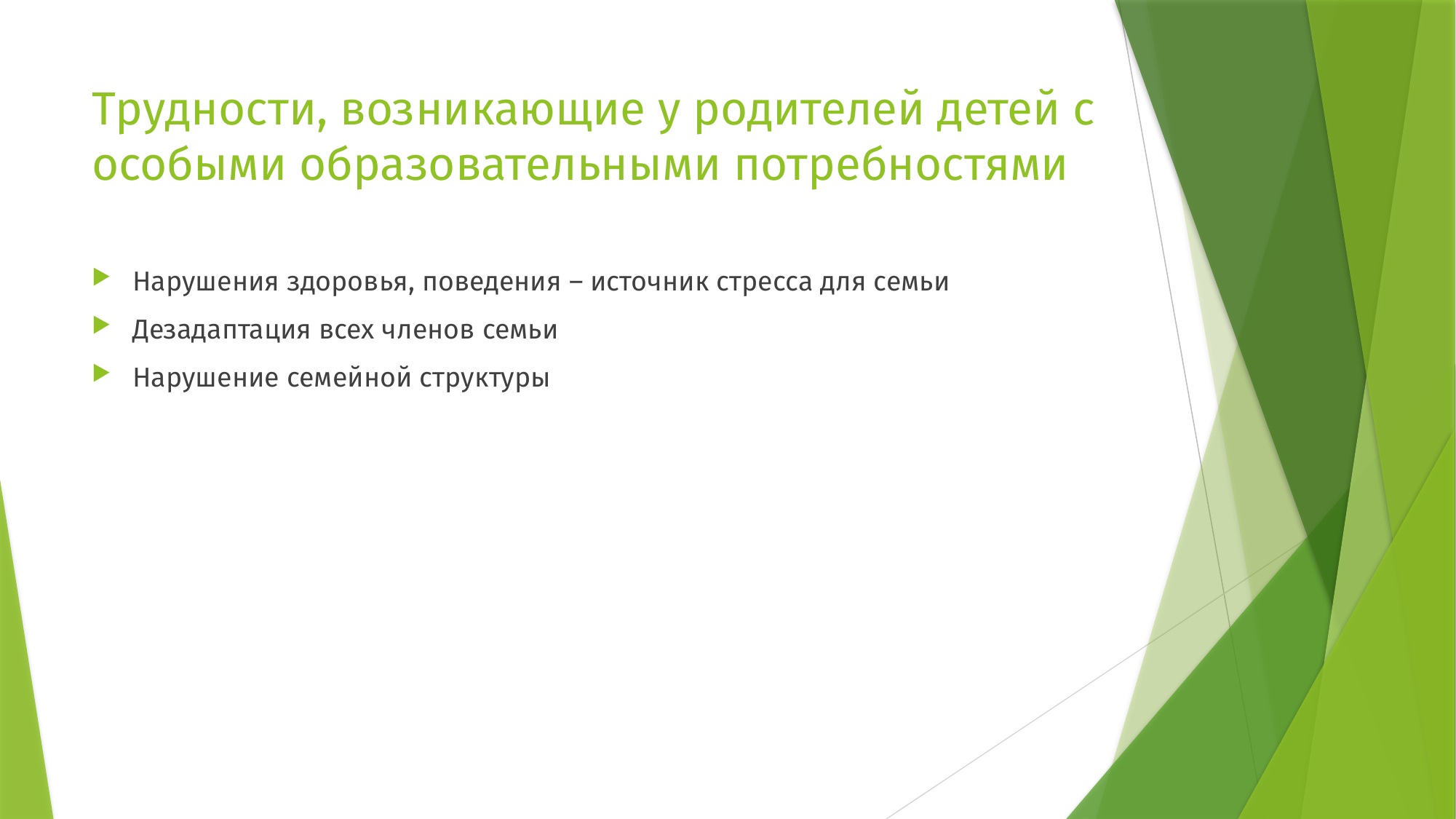

# Трудности, возникающие у родителей детей с особыми образовательными потребностями
Нарушения здоровья, поведения – источник стресса для семьи
Дезадаптация всех членов семьи
Нарушение семейной структуры